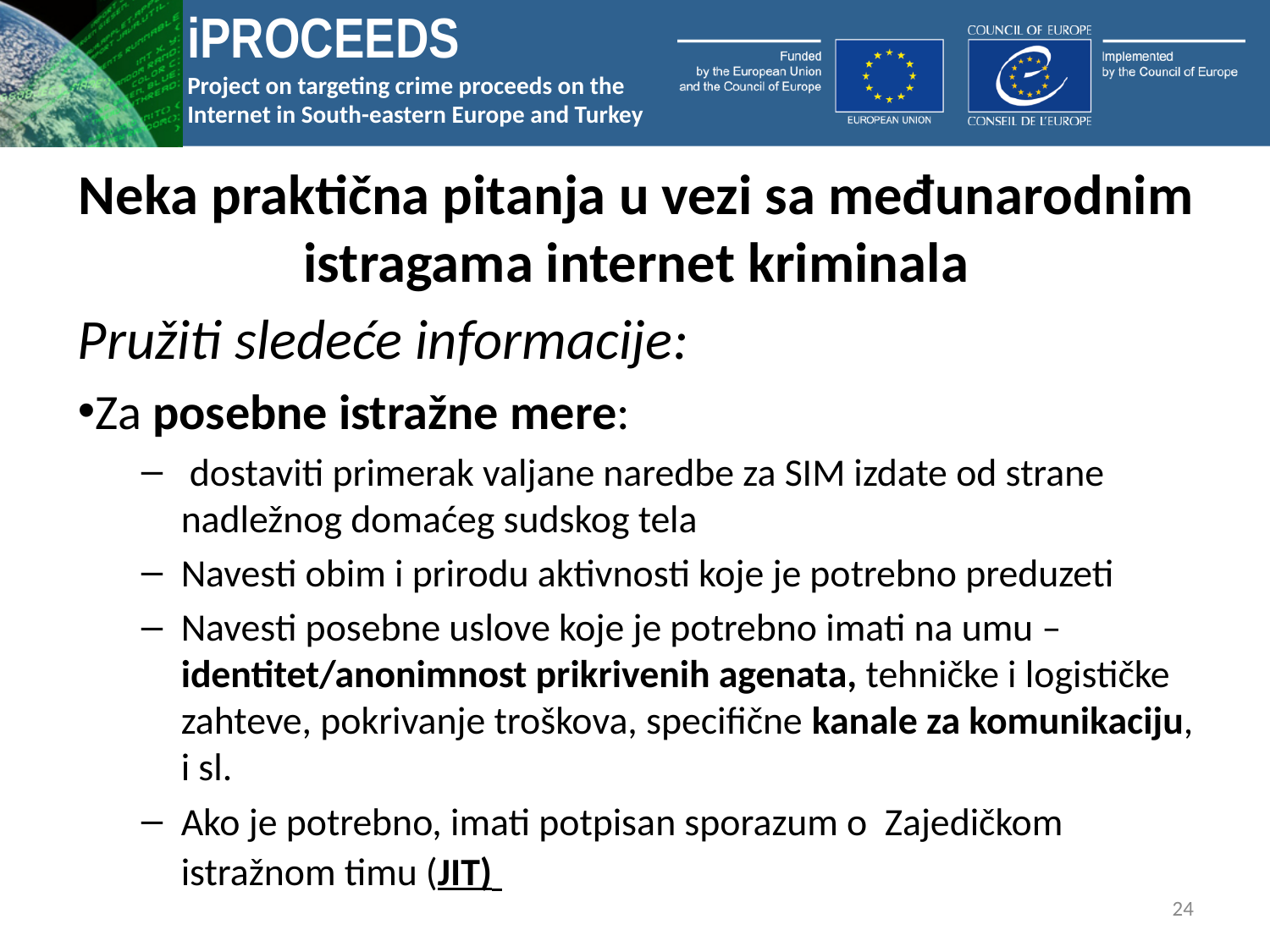

# Neka praktična pitanja u vezi sa međunarodnim istragama internet kriminala
Pružiti sledeće informacije:
Za posebne istražne mere:
 dostaviti primerak valjane naredbe za SIM izdate od strane nadležnog domaćeg sudskog tela
Navesti obim i prirodu aktivnosti koje je potrebno preduzeti
Navesti posebne uslove koje je potrebno imati na umu – identitet/anonimnost prikrivenih agenata, tehničke i logističke zahteve, pokrivanje troškova, specifične kanale za komunikaciju, i sl.
Ako je potrebno, imati potpisan sporazum o  Zajedičkom istražnom timu (JIT)
24